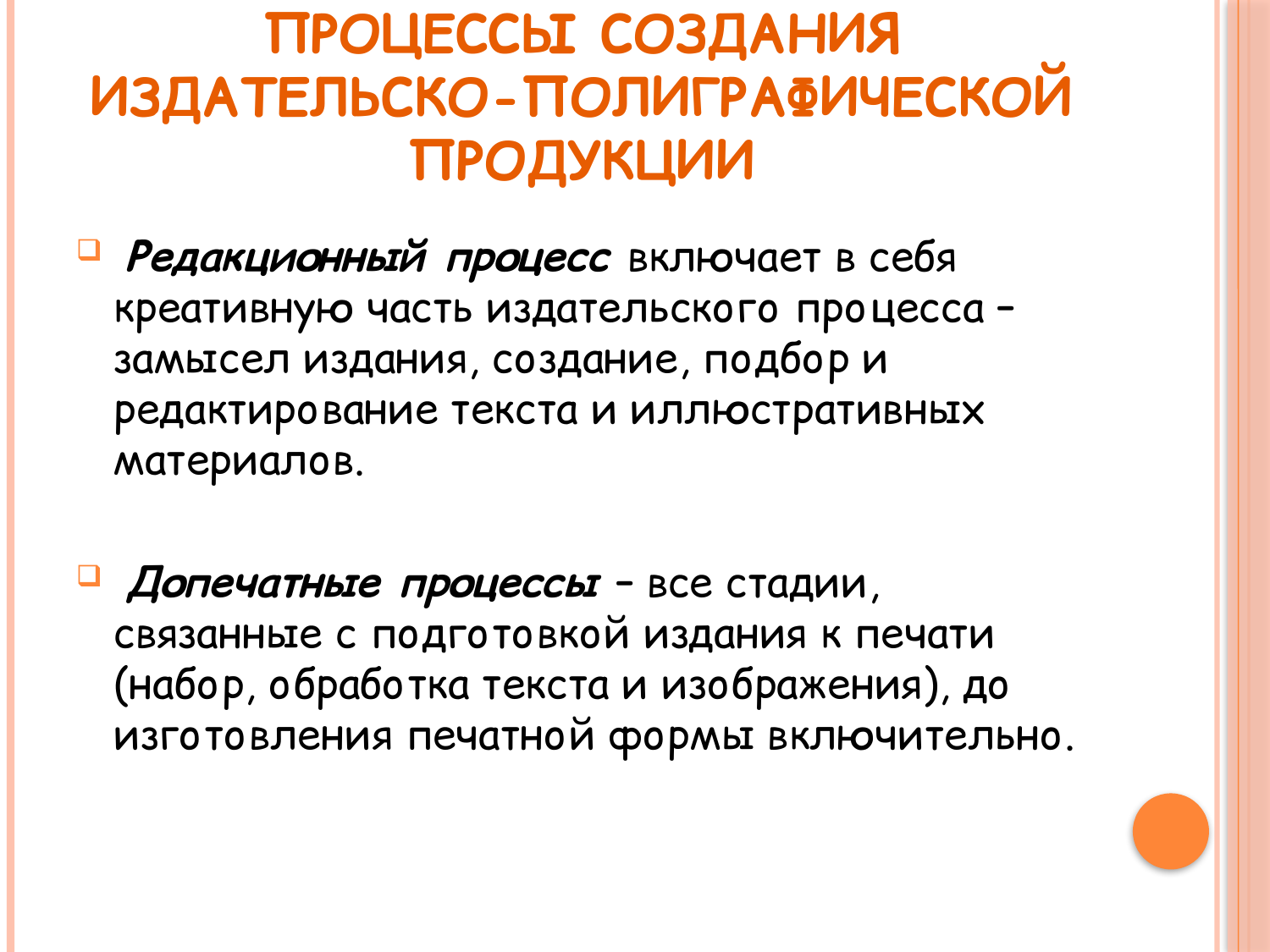

# Процессы создания издательско-полиграфической продукции
 Редакционный процесс включает в себя  креативную часть издательского процесса – замысел издания, создание, подбор и редактирование текста и иллюстративных материалов.

 Допечатные процессы – все стадии, связанные с подготовкой издания к печати (набор, обработка текста и изображения), до изготовления печатной формы включительно.